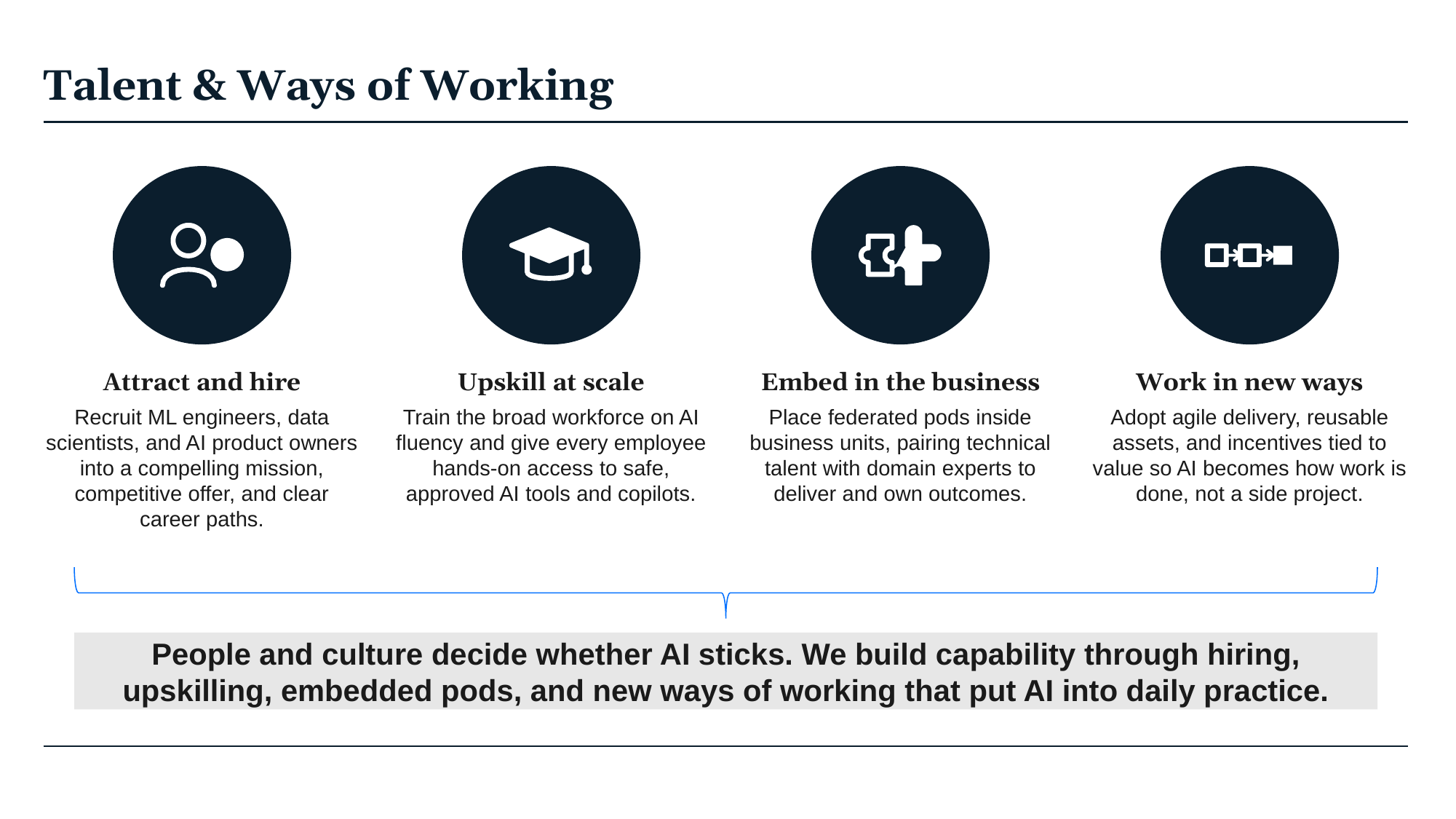

# Talent & Ways of Working

Attract and hire
Recruit ML engineers, data scientists, and AI product owners into a compelling mission, competitive offer, and clear career paths.
Upskill at scale
Train the broad workforce on AI fluency and give every employee hands-on access to safe, approved AI tools and copilots.
Embed in the business
Place federated pods inside business units, pairing technical talent with domain experts to deliver and own outcomes.
Work in new ways
Adopt agile delivery, reusable assets, and incentives tied to value so AI becomes how work is done, not a side project.
People and culture decide whether AI sticks. We build capability through hiring, upskilling, embedded pods, and new ways of working that put AI into daily practice.